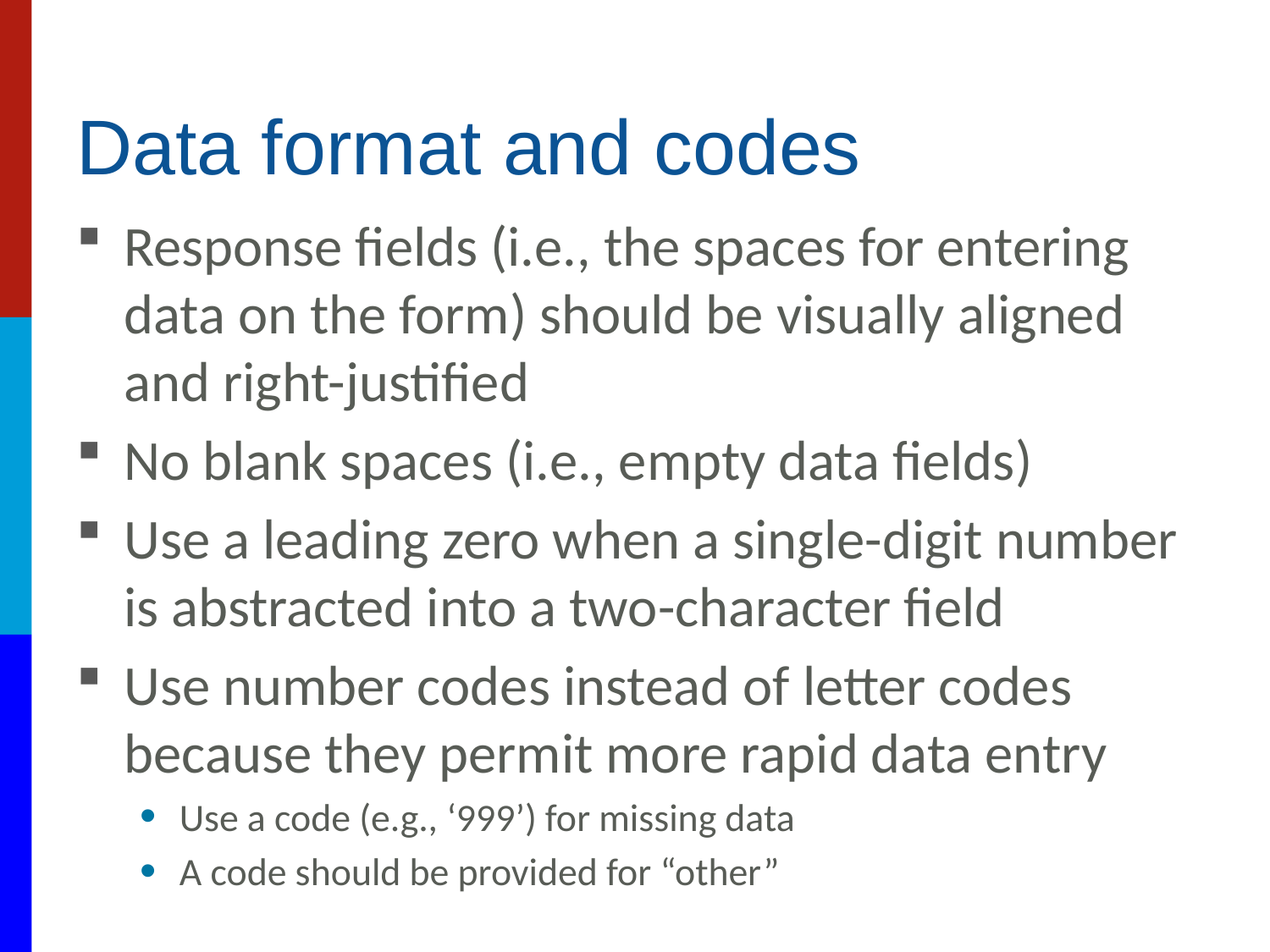

# Data format and codes
Response fields (i.e., the spaces for entering data on the form) should be visually aligned and right-justified
No blank spaces (i.e., empty data fields)
Use a leading zero when a single-digit number is abstracted into a two-character field
Use number codes instead of letter codes because they permit more rapid data entry
Use a code (e.g., ‘999’) for missing data
A code should be provided for “other”